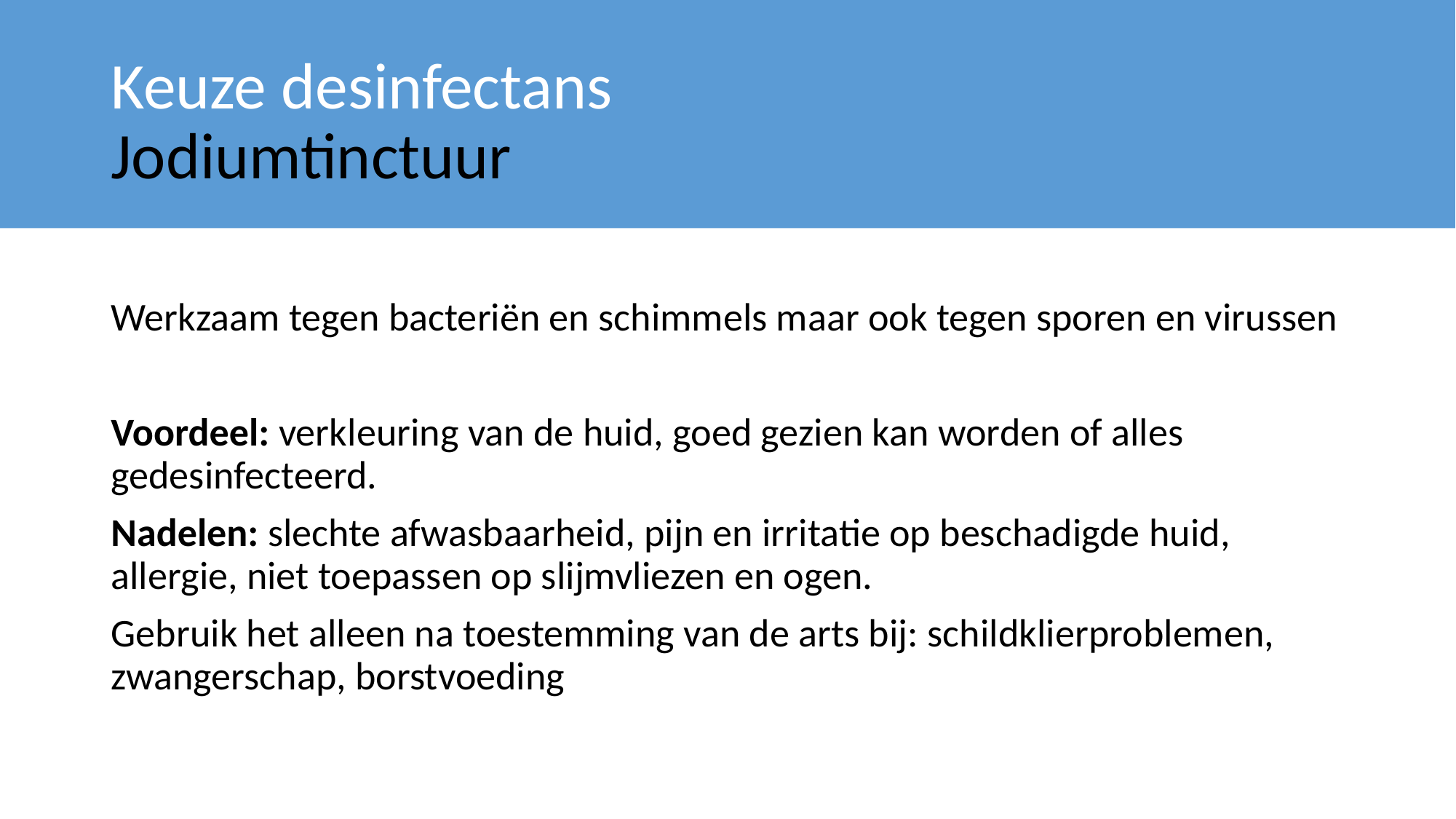

# Keuze desinfectans Jodiumtinctuur
Werkzaam tegen bacteriën en schimmels maar ook tegen sporen en virussen

Voordeel: verkleuring van de huid, goed gezien kan worden of alles gedesinfecteerd.
Nadelen: slechte afwasbaarheid, pijn en irritatie op beschadigde huid, allergie, niet toepassen op slijmvliezen en ogen.
Gebruik het alleen na toestemming van de arts bij: schildklierproblemen, zwangerschap, borstvoeding